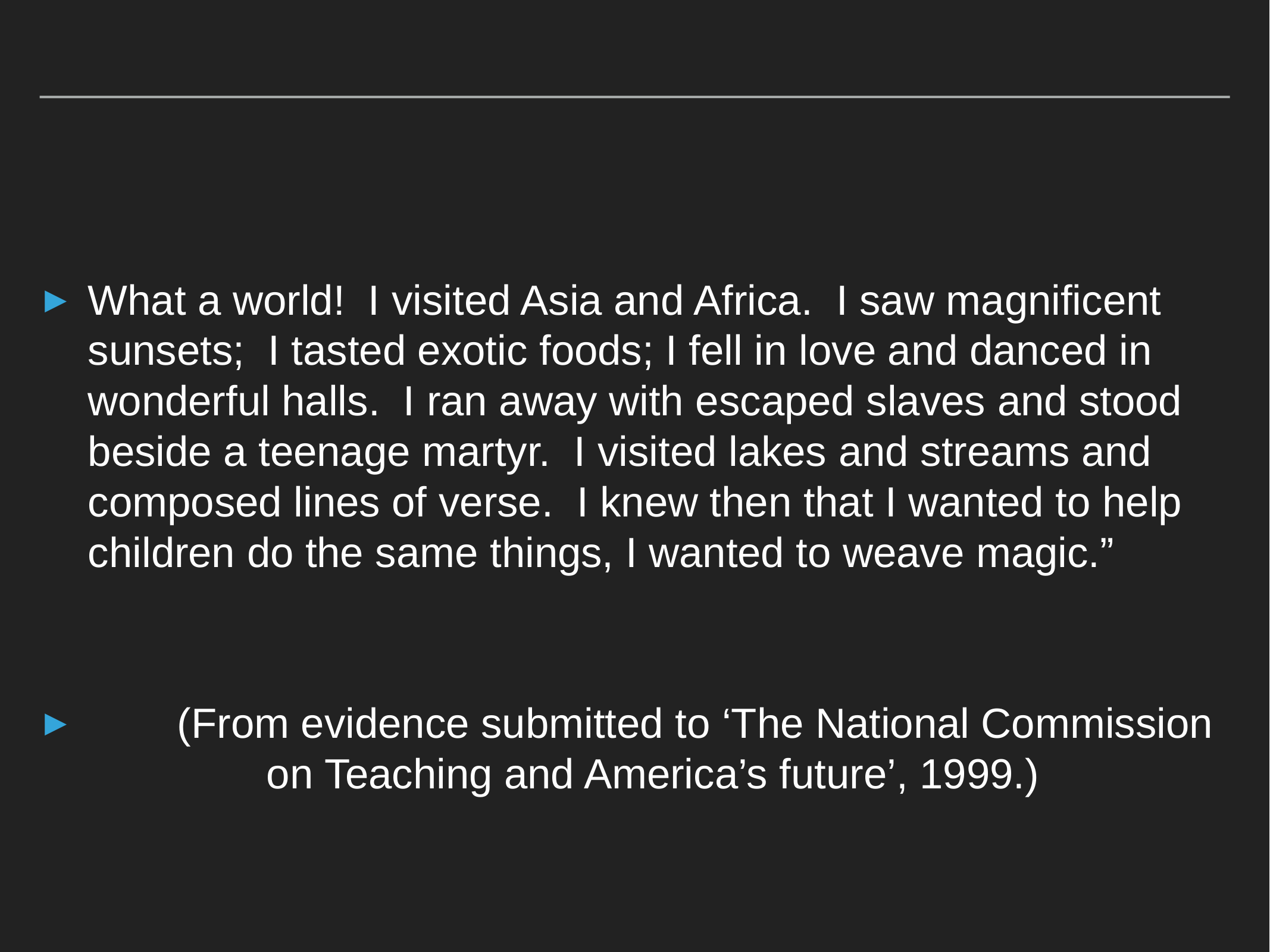

#
What a world!  I visited Asia and Africa.  I saw magnificent sunsets;  I tasted exotic foods; I fell in love and danced in wonderful halls.  I ran away with escaped slaves and stood beside a teenage martyr.  I visited lakes and streams and composed lines of verse.  I knew then that I wanted to help children do the same things, I wanted to weave magic.”

	(From evidence submitted to ‘The National Commission		on Teaching and America’s future’, 1999.)